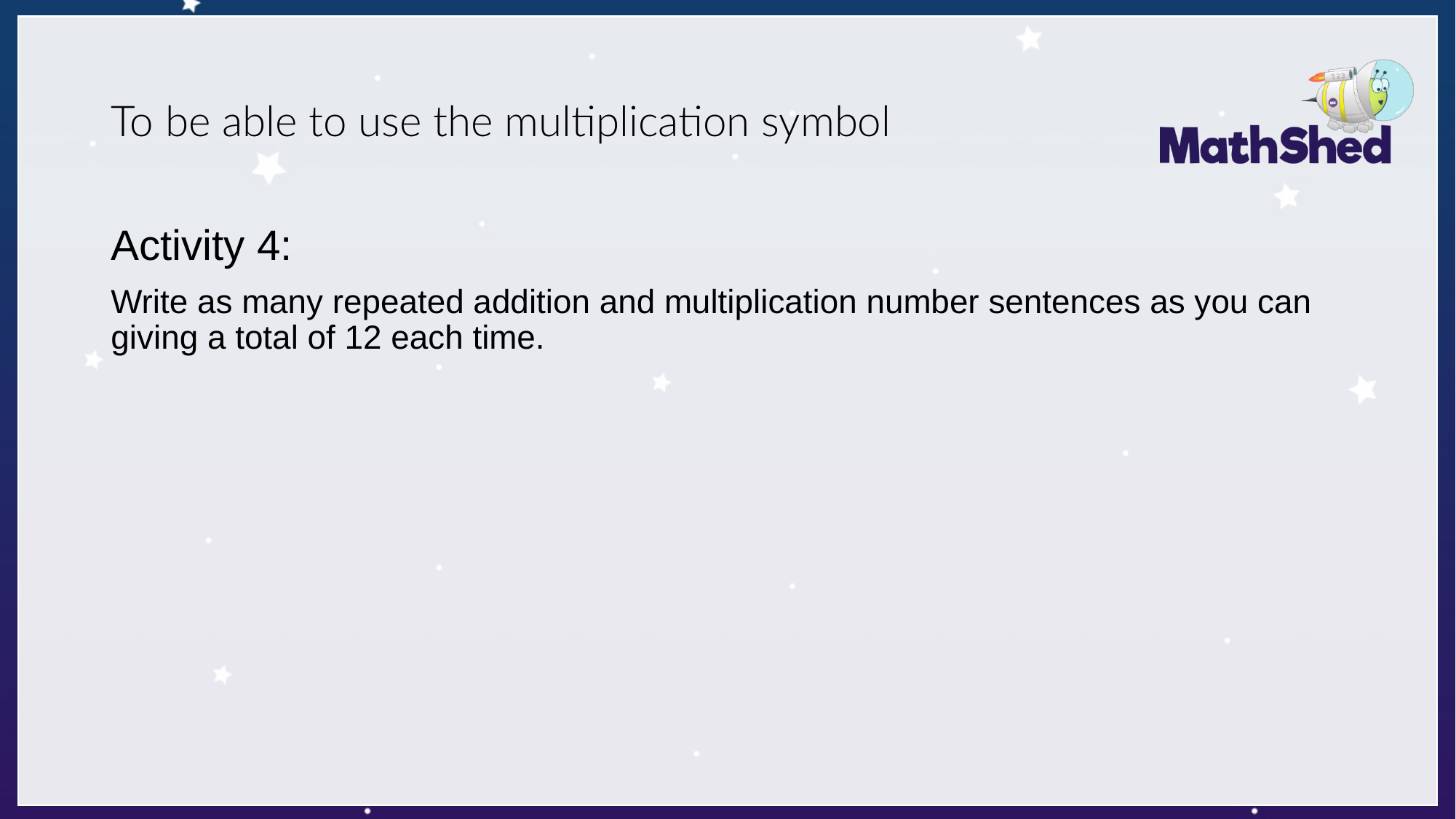

# To be able to use the multiplication symbol
Activity 4:
Write as many repeated addition and multiplication number sentences as you can giving a total of 12 each time.